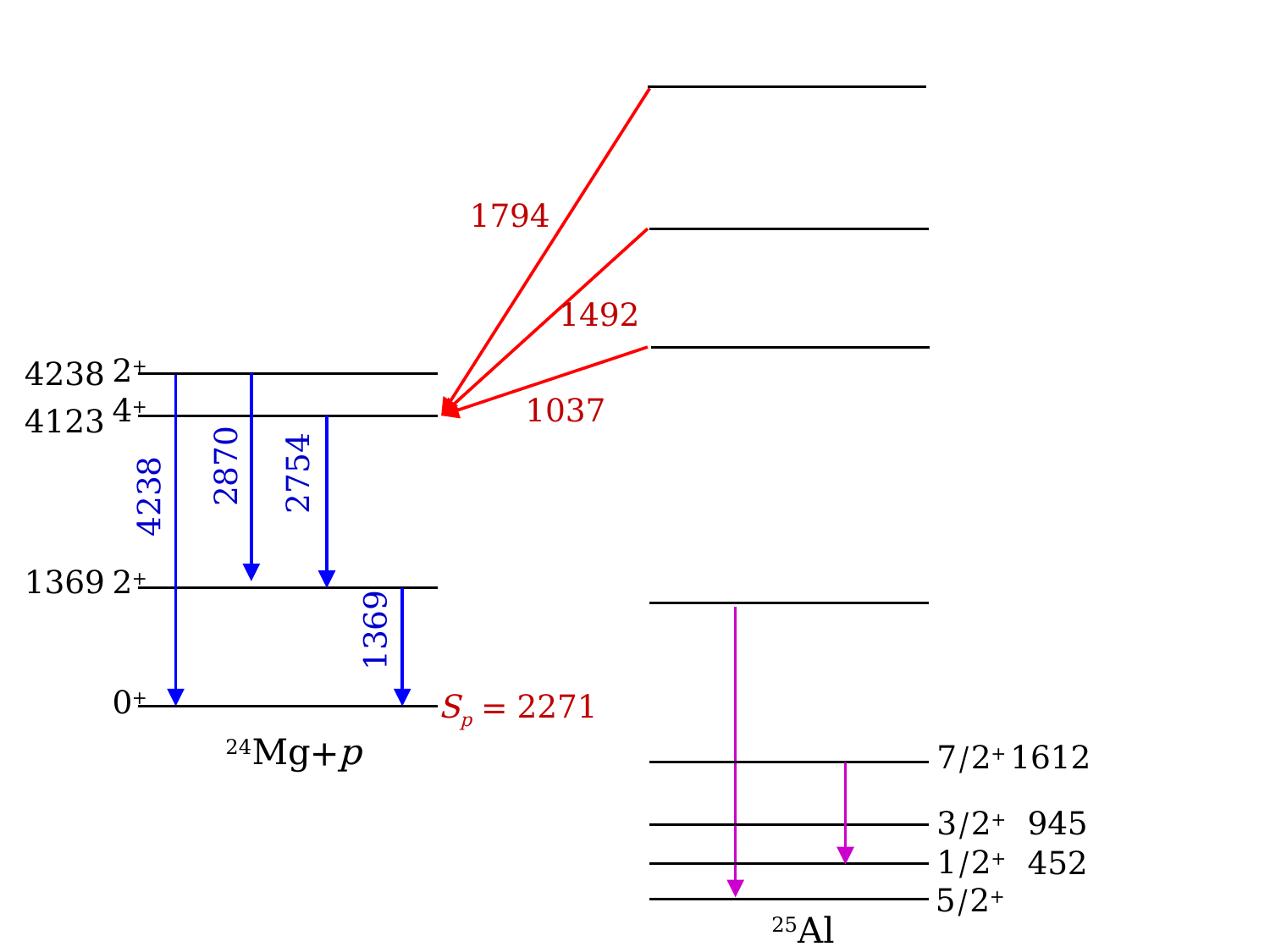

1794
1492
2+
4238
4+
1037
4123
2870
2754
4238
1369
2+
1369
0+
Sp = 2271
24Mg+p
7/2+
1612
3/2+
945
1/2+
452
5/2+
25Al